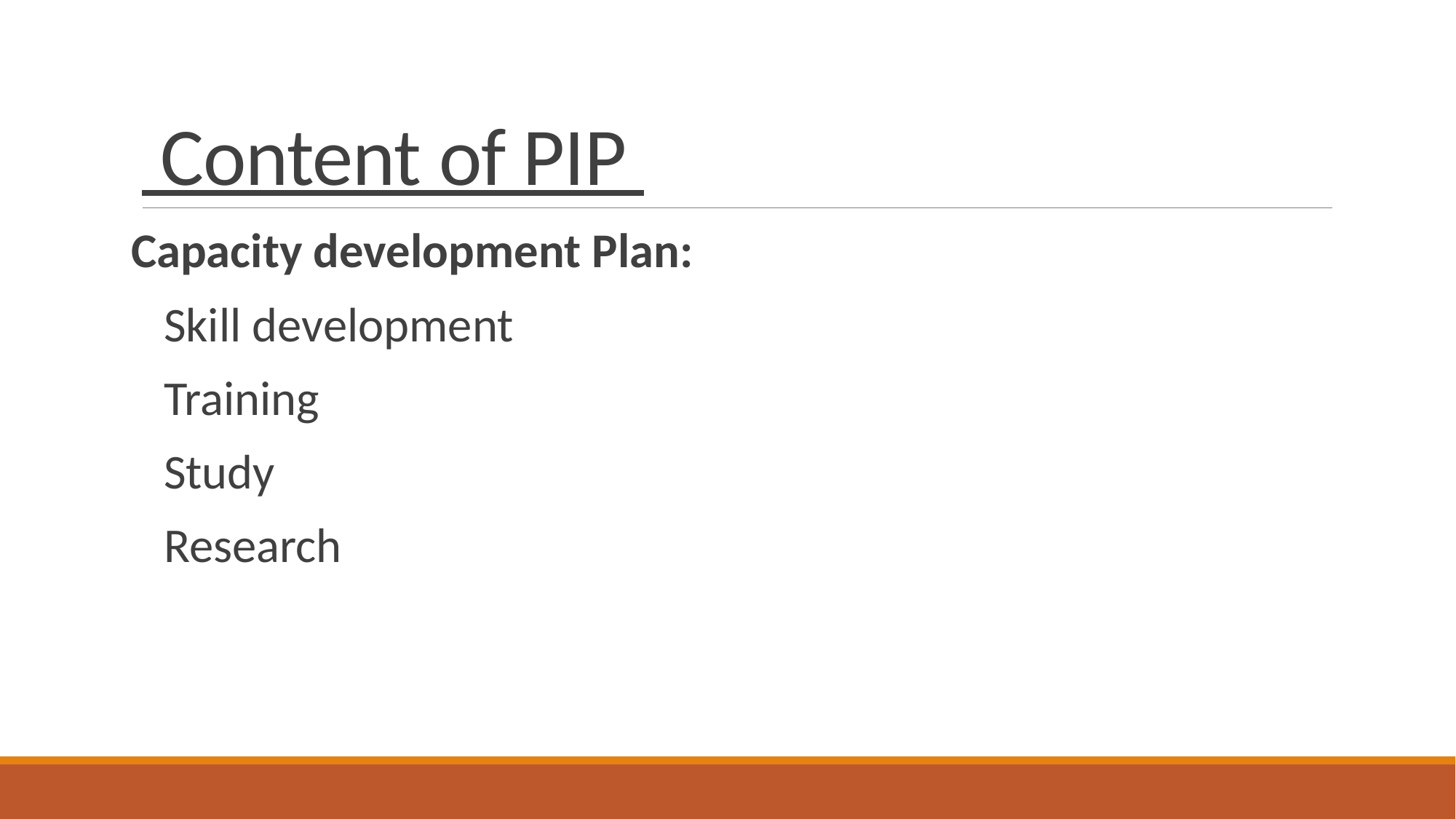

# Content of PIP
Capacity development Plan:
  Skill development
  Training
  Study
  Research